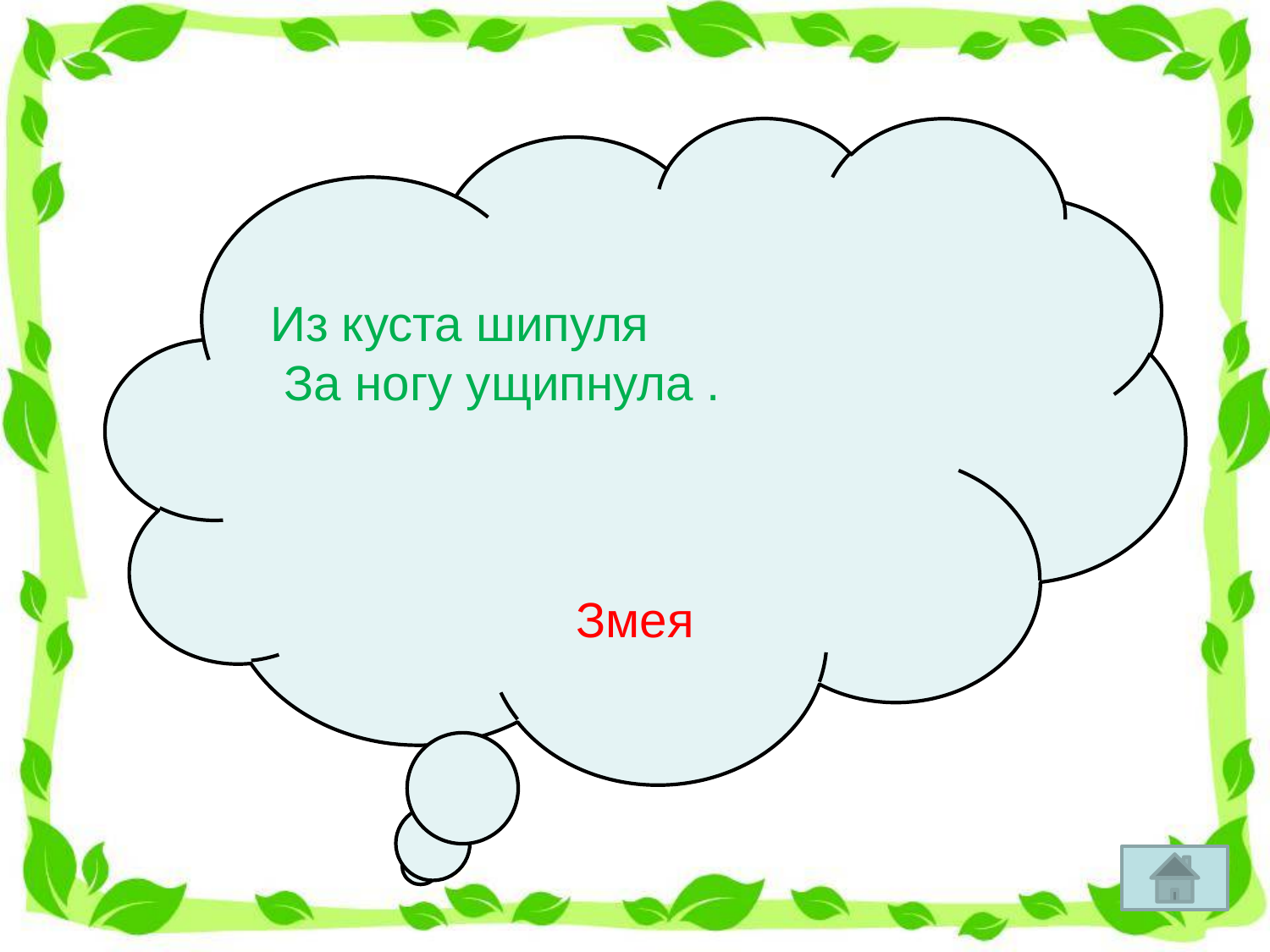

Из куста шипуля
 За ногу ущипнула .

Змея